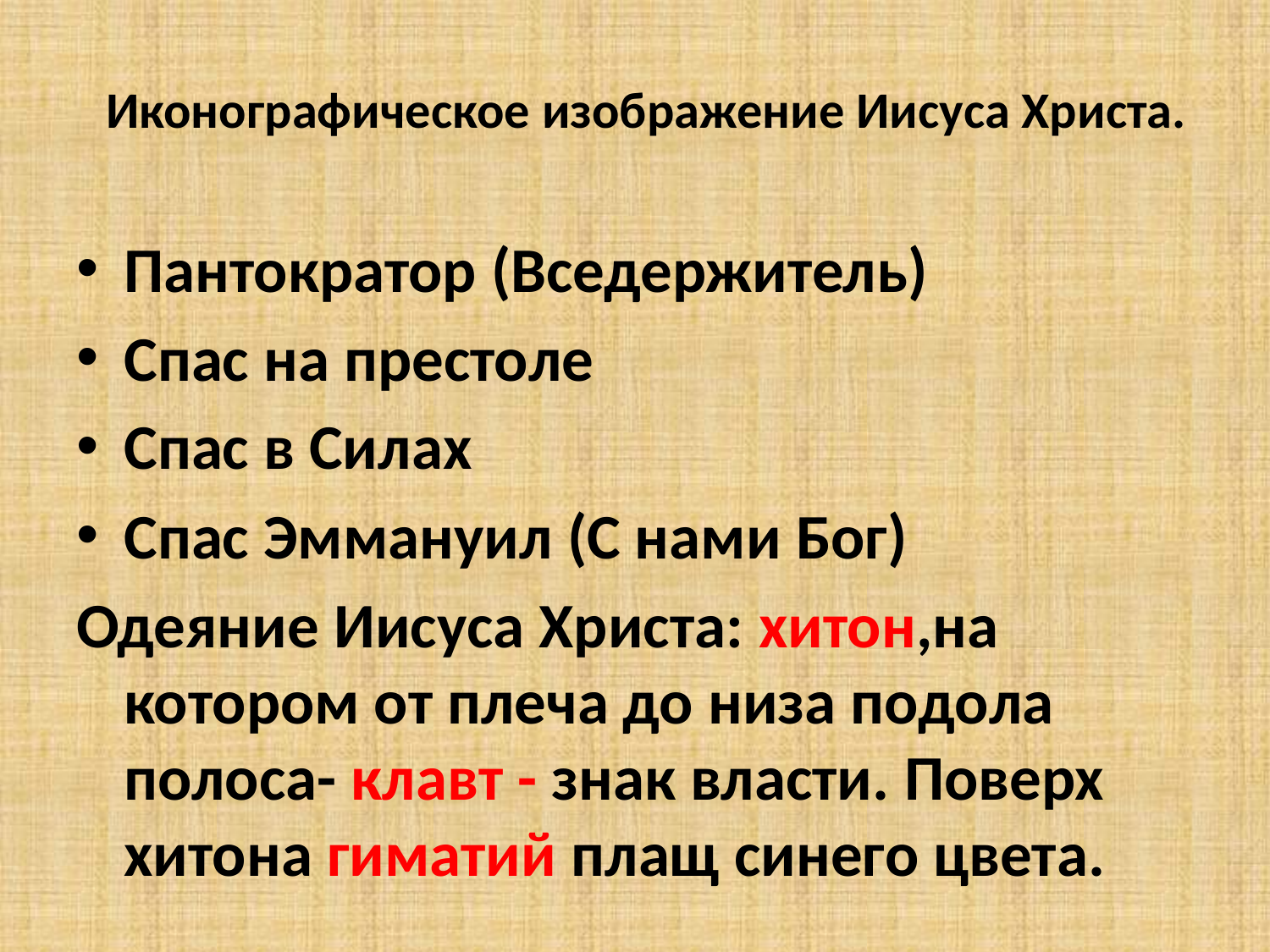

# Иконографическое изображение Иисуса Христа.
Пантократор (Вседержитель)
Спас на престоле
Спас в Силах
Спас Эммануил (С нами Бог)
Одеяние Иисуса Христа: хитон,на котором от плеча до низа подола полоса- клавт - знак власти. Поверх хитона гиматий плащ синего цвета.